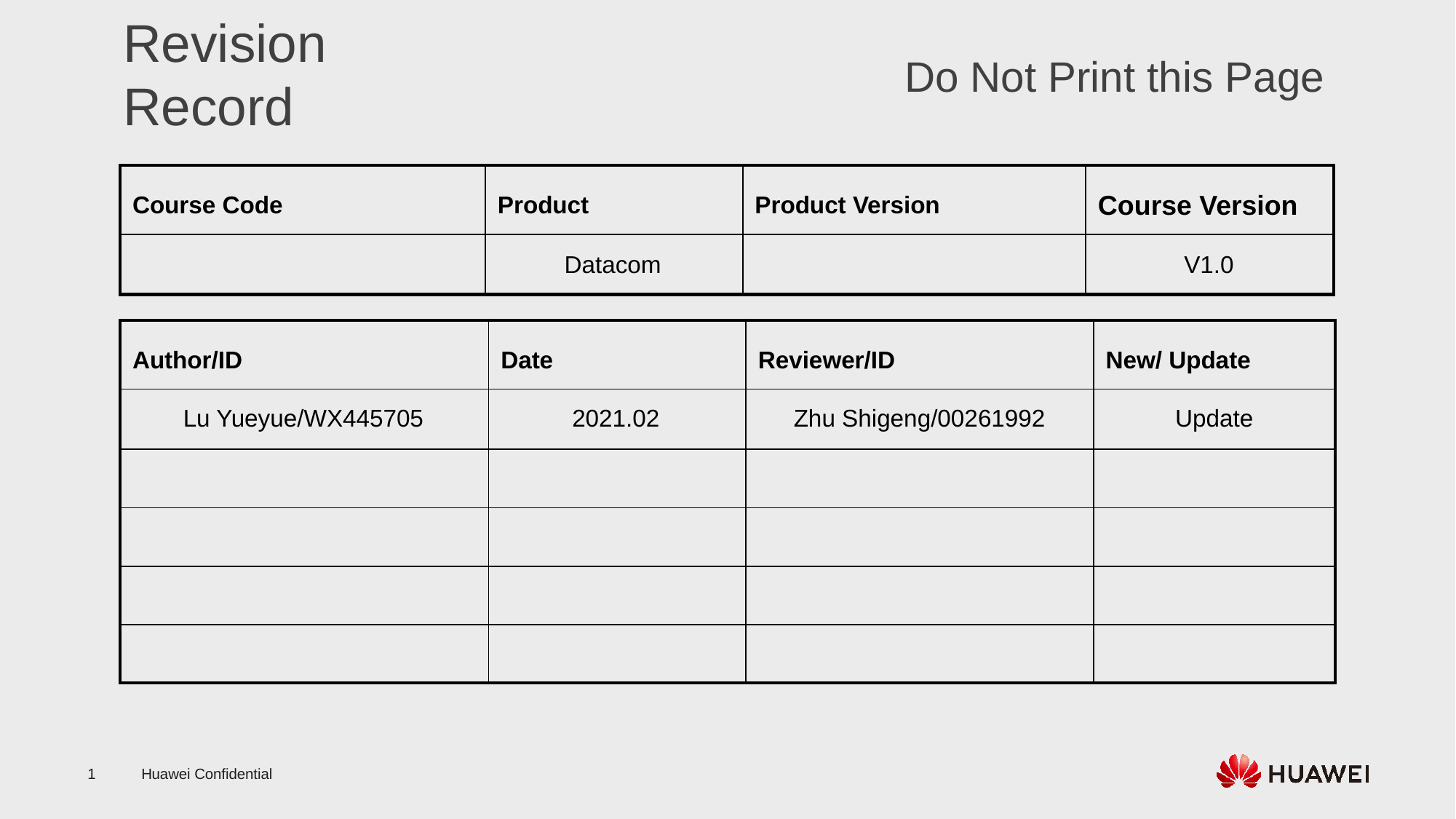

Datacom

V1.0
Lu Yueyue/WX445705
2021.02
Zhu Shigeng/00261992
Update